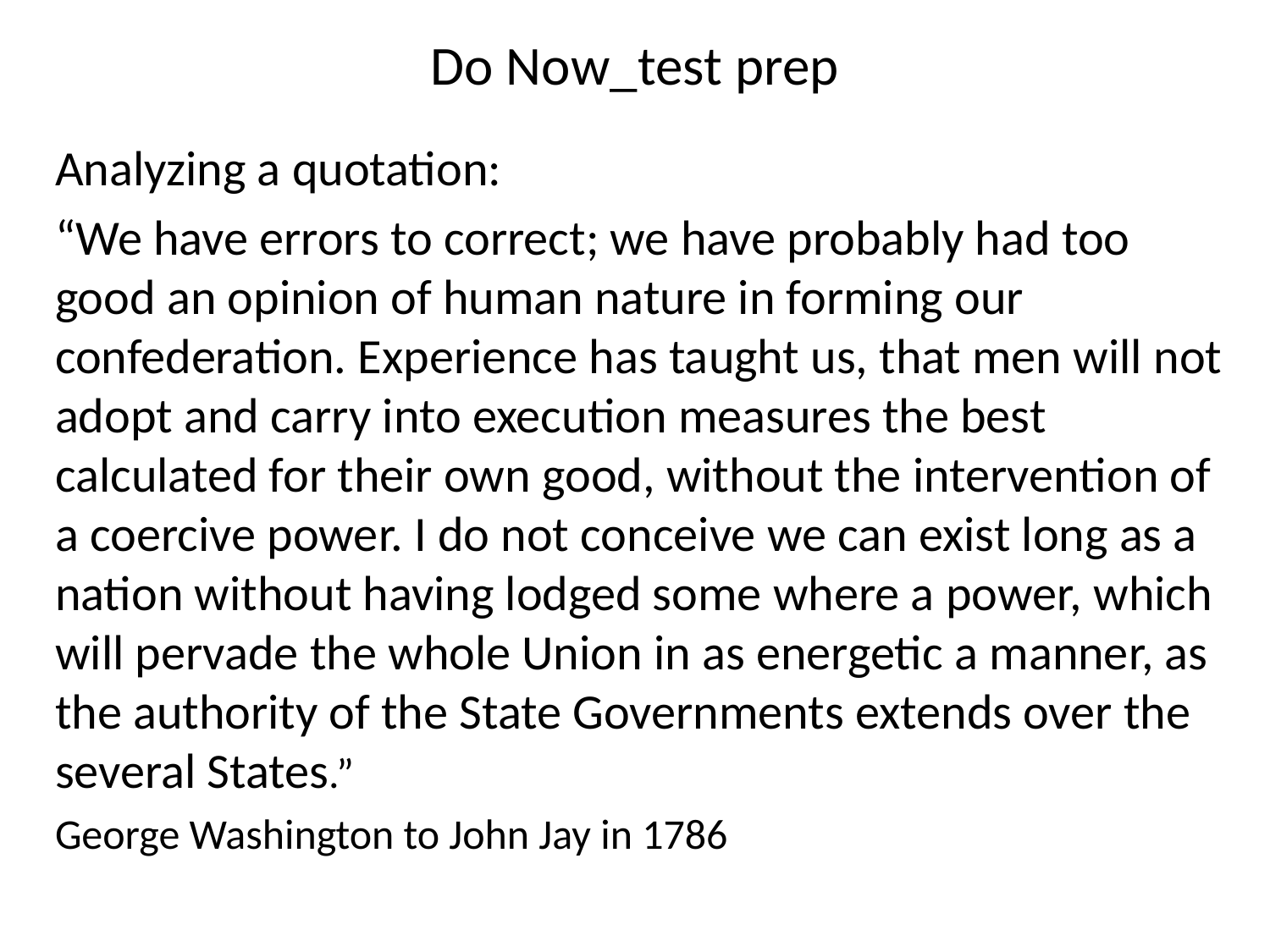

# Do Now_test prep
Analyzing a quotation:
“We have errors to correct; we have probably had too good an opinion of human nature in forming our confederation. Experience has taught us, that men will not adopt and carry into execution measures the best calculated for their own good, without the intervention of a coercive power. I do not conceive we can exist long as a nation without having lodged some where a power, which will pervade the whole Union in as energetic a manner, as the authority of the State Governments extends over the several States.”
George Washington to John Jay in 1786